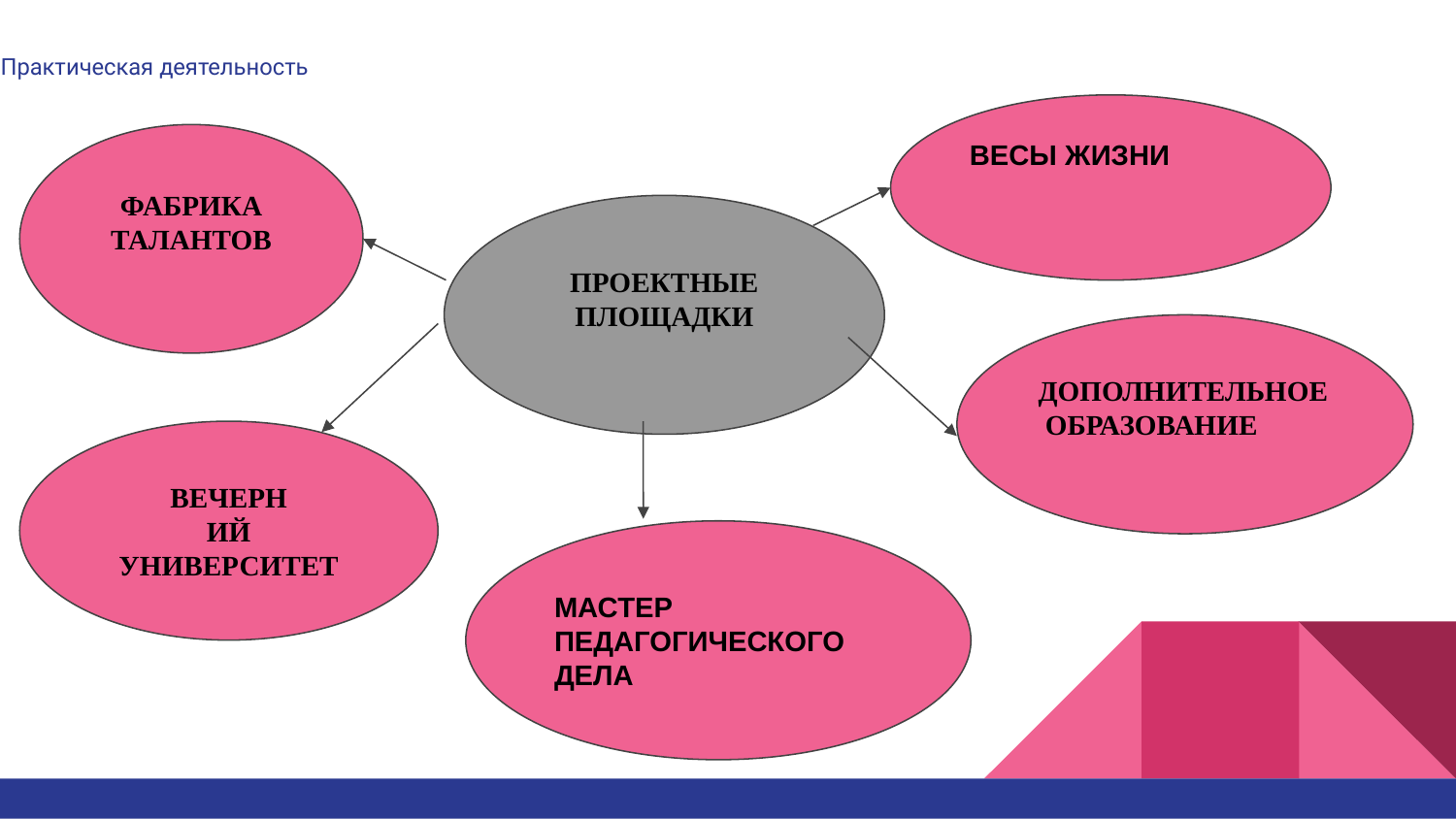

# Практическая деятельность
ВЕСЫ ЖИЗНИ

ФАБРИКА ТАЛАНТОВ

ПРОЕКТНЫЕ ПЛОЩАДКИ

ДОПОЛНИТЕЛЬНОЕ  ОБРАЗОВАНИЕ

ВЕЧЕРН
ИЙ УНИВЕРСИТЕТ
МАСТЕР ПЕДАГОГИЧЕСКОГО ДЕЛА